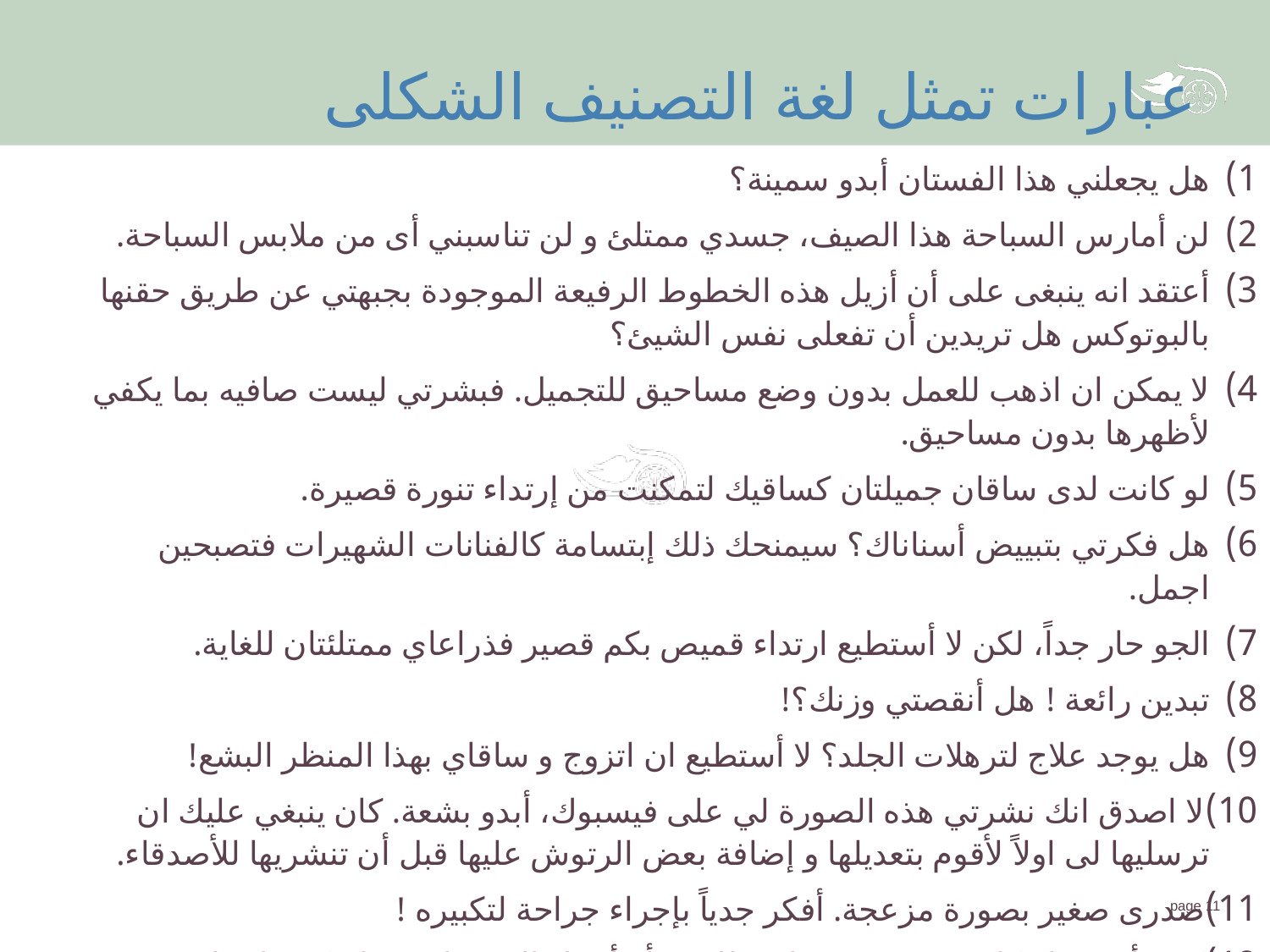

عبارات تمثل لغة التصنيف الشكلى
هل يجعلني هذا الفستان أبدو سمينة؟
لن أمارس السباحة هذا الصيف، جسدي ممتلئ و لن تناسبني أى من ملابس السباحة.
أعتقد انه ينبغى على أن أزيل هذه الخطوط الرفيعة الموجودة بجبهتي عن طريق حقنها بالبوتوكس هل تريدين أن تفعلى نفس الشيئ؟
لا يمكن ان اذهب للعمل بدون وضع مساحيق للتجميل. فبشرتي ليست صافيه بما يكفي لأظهرها بدون مساحيق.
لو كانت لدى ساقان جميلتان كساقيك لتمكنت من إرتداء تنورة قصيرة.
هل فكرتي بتبييض أسناناك؟ سيمنحك ذلك إبتسامة كالفنانات الشهيرات فتصبحين اجمل.
الجو حار جداً، لكن لا أستطيع ارتداء قميص بكم قصير فذراعاي ممتلئتان للغاية.
تبدين رائعة ! هل أنقصتي وزنك؟!
هل يوجد علاج لترهلات الجلد؟ لا أستطيع ان اتزوج و ساقاي بهذا المنظر البشع!
لا اصدق انك نشرتي هذه الصورة لي على فيسبوك، أبدو بشعة. كان ينبغي عليك ان ترسليها لى اولاً لأقوم بتعديلها و إضافة بعض الرتوش عليها قبل أن تنشريها للأصدقاء.
صدرى صغير بصورة مزعجة. أفكر جدياً بإجراء جراحة لتكبيره !
كنت أتمنى لو كانت بشرتى بيضاء مثلك. سأبدأ عىل الفور باستخدام كريمات لتفتيح البشرة!